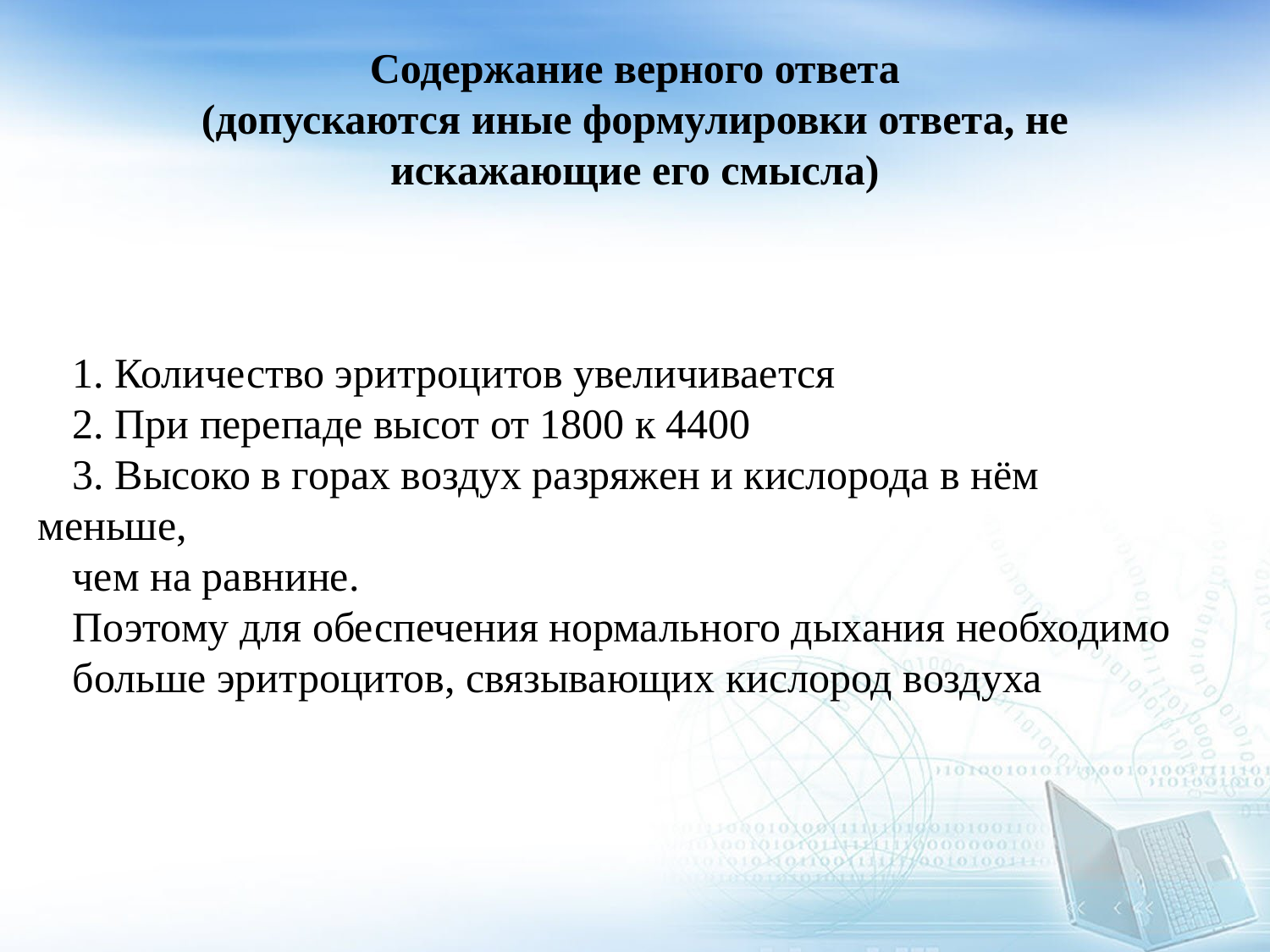

1. Количество эритроцитов увеличивается
2. При перепаде высот от 1800 к 4400
3. Высоко в горах воздух разряжен и кислорода в нём меньше,
чем на равнине.
Поэтому для обеспечения нормального дыхания необходимо
больше эритроцитов, связывающих кислород воздуха
# Содержание верного ответа (допускаются иные формулировки ответа, не искажающие его смысла)